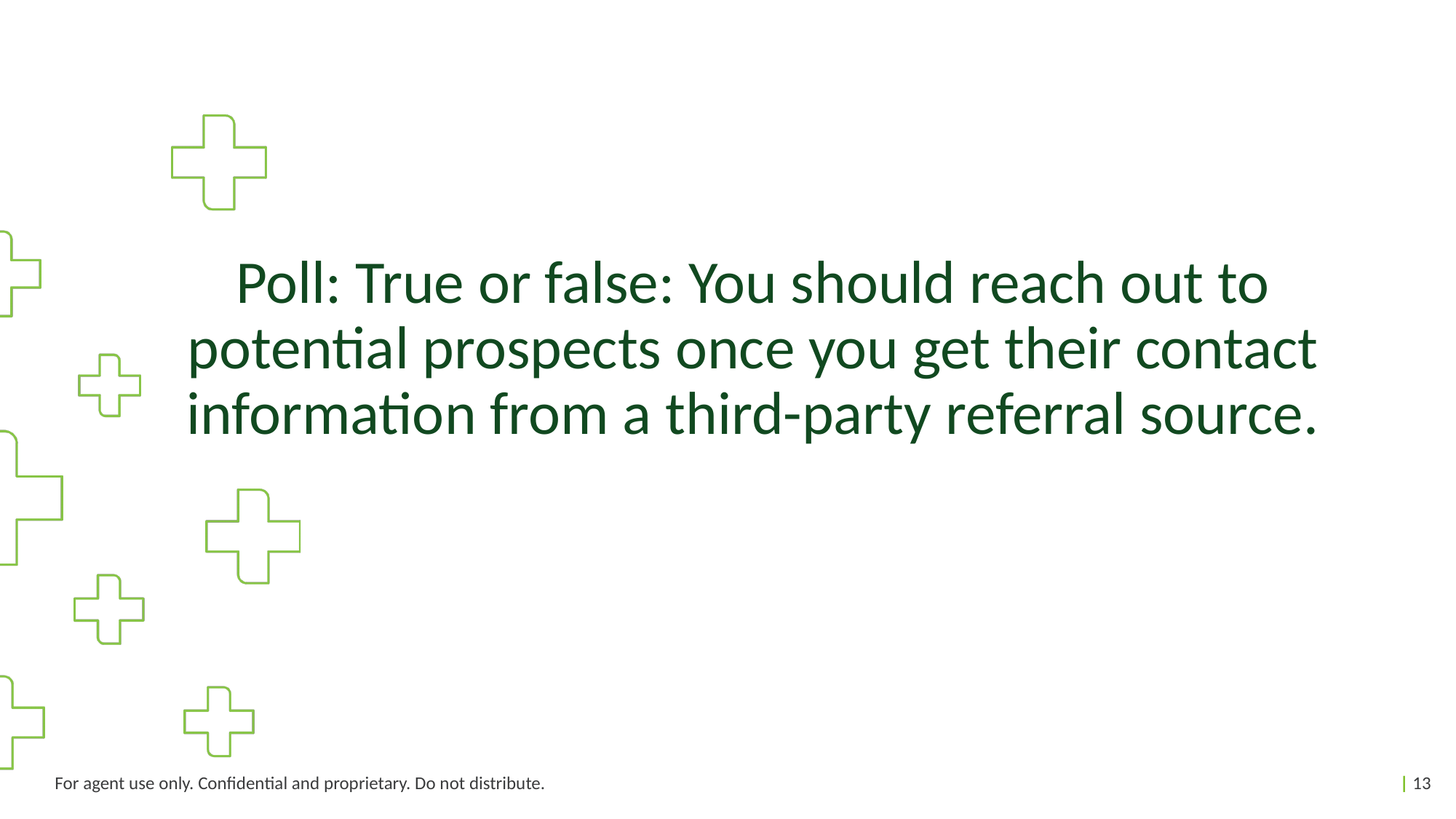

Poll: True or false: You should reach out to potential prospects once you get their contact information from a third-party referral source.

For agent use only. Confidential and proprietary. Do not distribute.
| 13